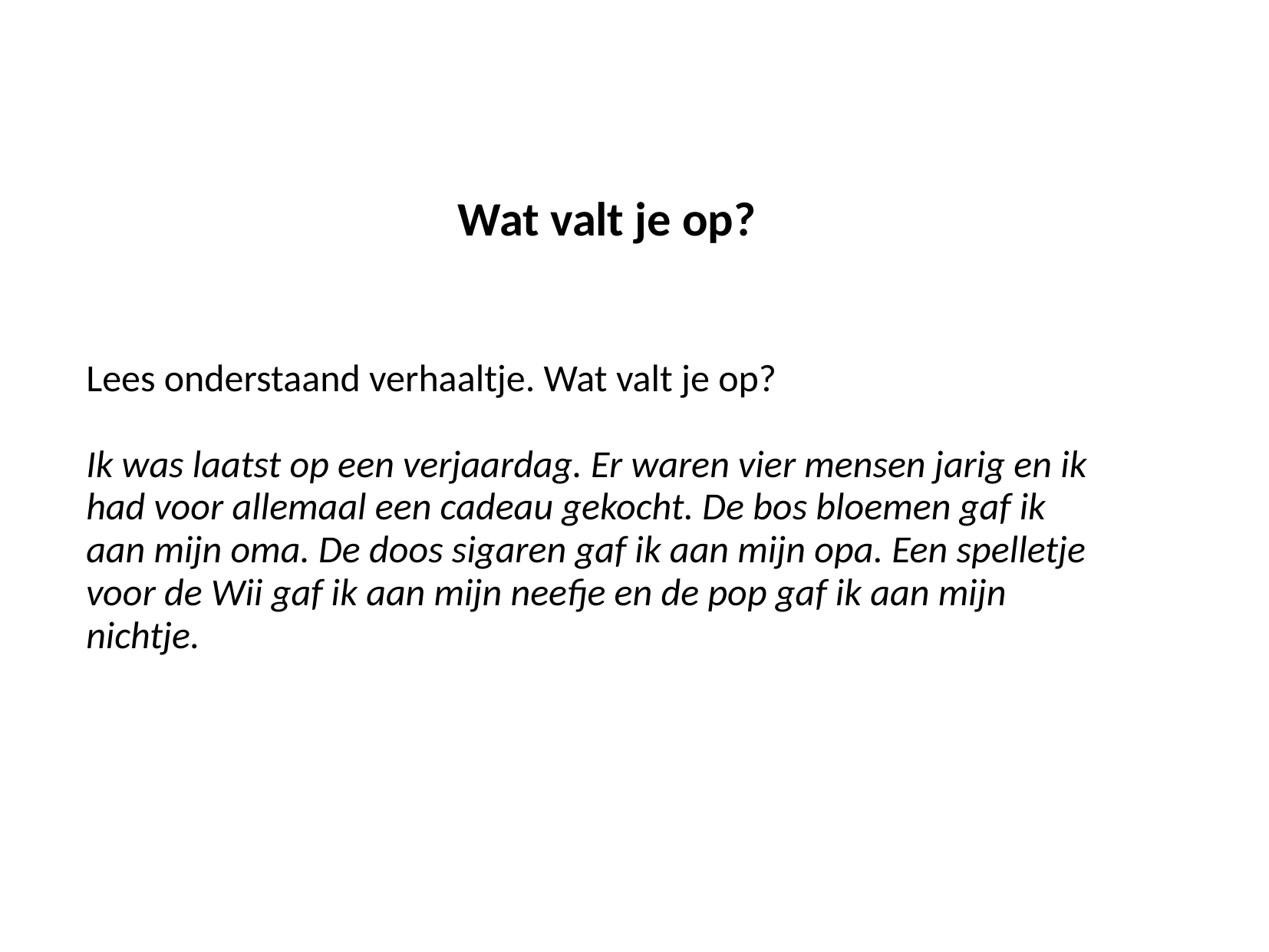

# Wat valt je op?

Lees onderstaand verhaaltje. Wat valt je op?

Ik was laatst op een verjaardag. Er waren vier mensen jarig en ik
had voor allemaal een cadeau gekocht. De bos bloemen gaf ik
aan mijn oma. De doos sigaren gaf ik aan mijn opa. Een spelletje
voor de Wii gaf ik aan mijn neefje en de pop gaf ik aan mijn
nichtje.